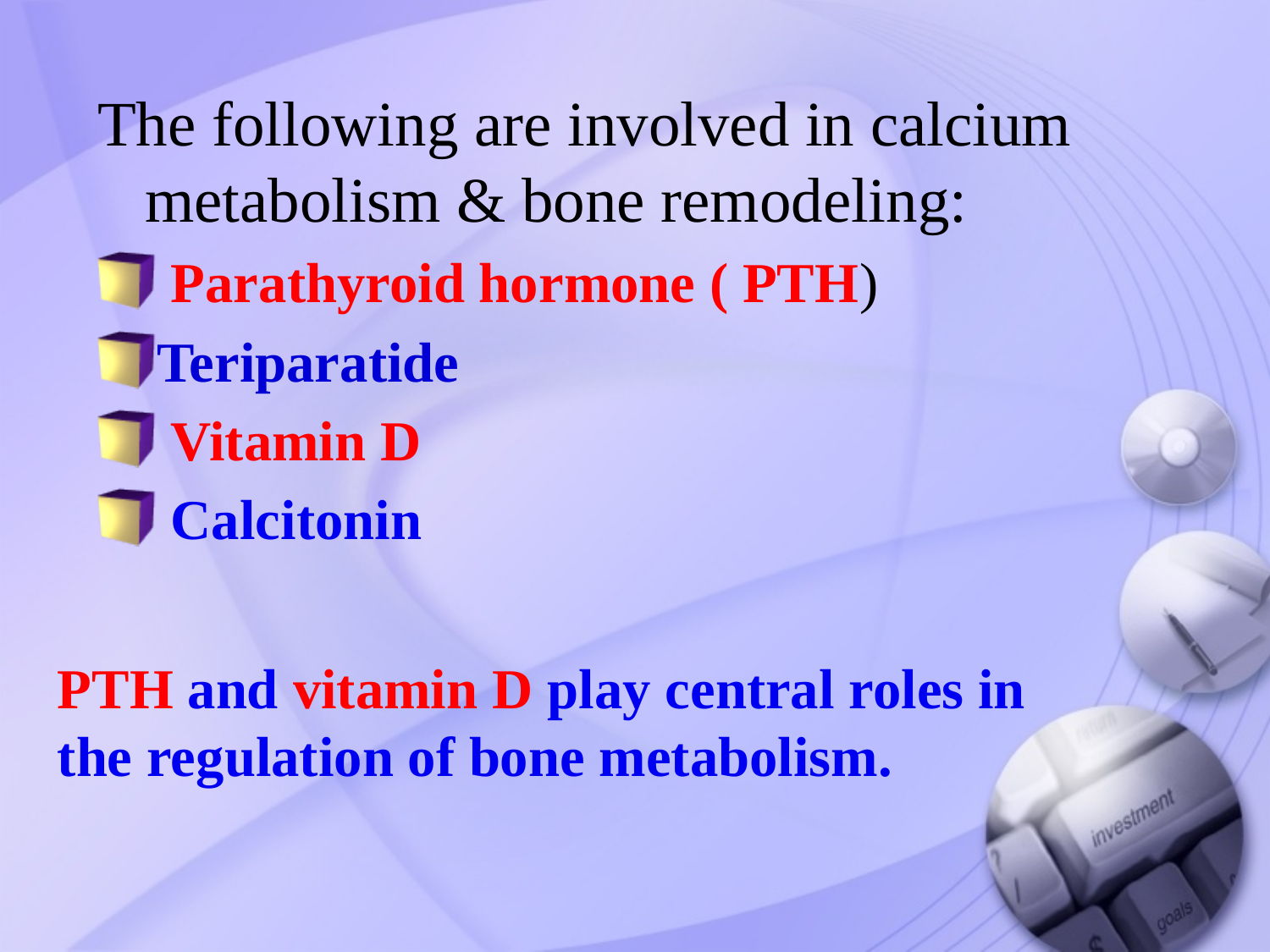

The following are involved in calcium metabolism & bone remodeling:
 Parathyroid hormone ( PTH)
Teriparatide
 Vitamin D
 Calcitonin

PTH and vitamin D play central roles in the regulation of bone metabolism.